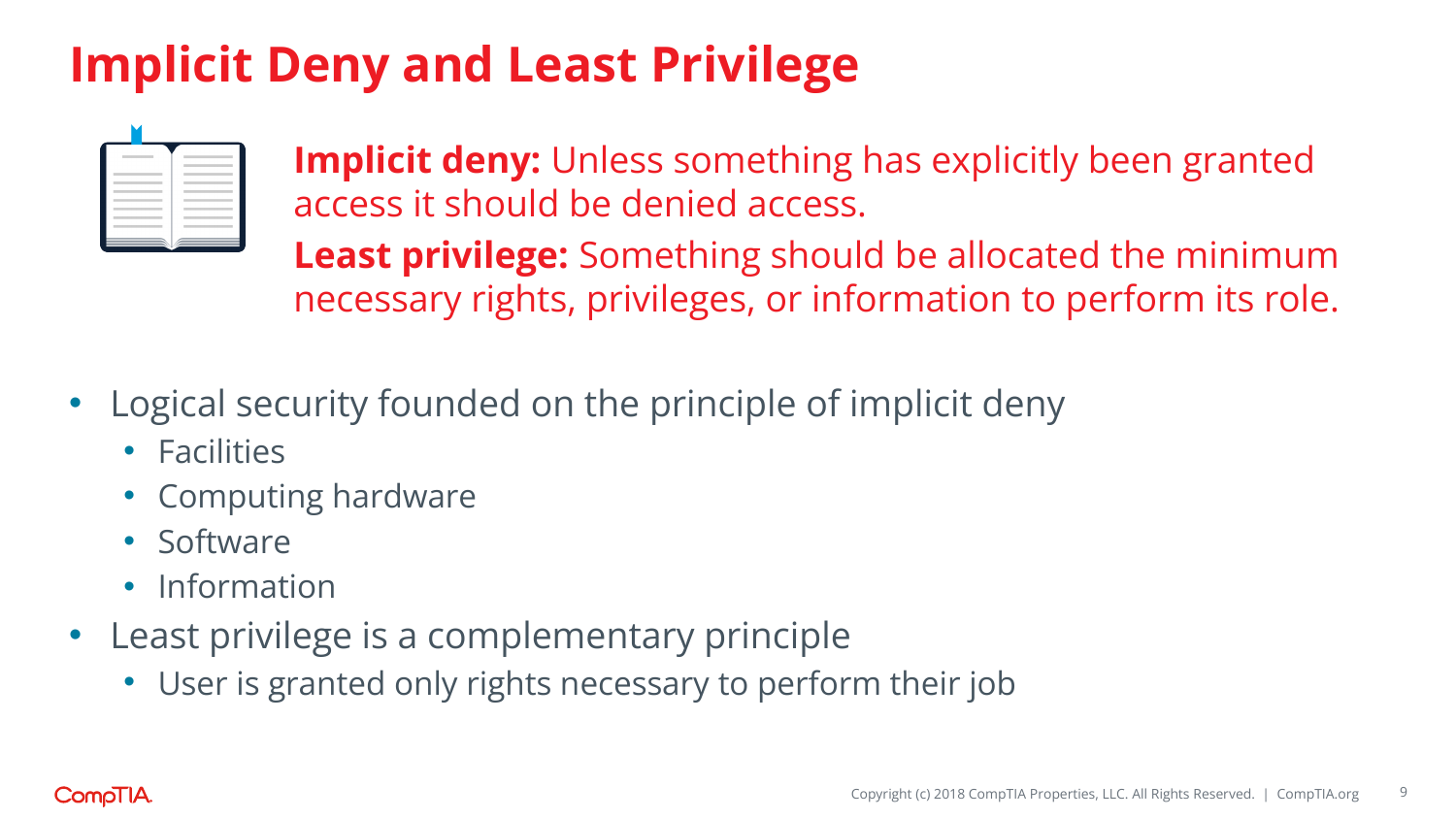

# Implicit Deny and Least Privilege
Implicit deny: Unless something has explicitly been granted access it should be denied access.
Least privilege: Something should be allocated the minimum necessary rights, privileges, or information to perform its role.
Logical security founded on the principle of implicit deny
Facilities
Computing hardware
Software
Information
Least privilege is a complementary principle
User is granted only rights necessary to perform their job
9